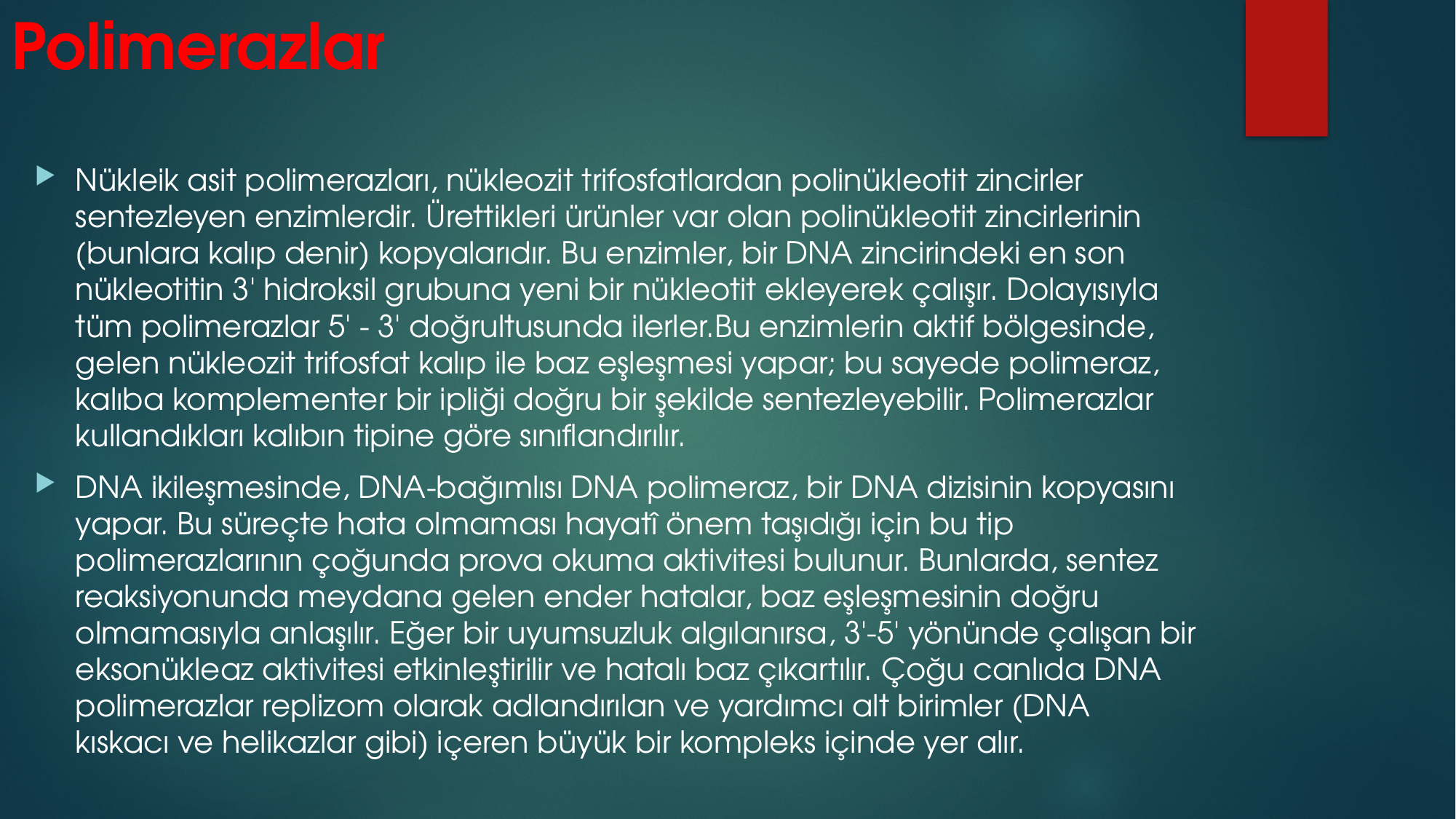

# Polimerazlar
Nükleik asit polimerazları, nükleozit trifosfatlardan polinükleotit zincirler sentezleyen enzimlerdir. Ürettikleri ürünler var olan polinükleotit zincirlerinin (bunlara kalıp denir) kopyalarıdır. Bu enzimler, bir DNA zincirindeki en son nükleotitin 3' hidroksil grubuna yeni bir nükleotit ekleyerek çalışır. Dolayısıyla tüm polimerazlar 5' - 3' doğrultusunda ilerler.Bu enzimlerin aktif bölgesinde, gelen nükleozit trifosfat kalıp ile baz eşleşmesi yapar; bu sayede polimeraz, kalıba komplementer bir ipliği doğru bir şekilde sentezleyebilir. Polimerazlar kullandıkları kalıbın tipine göre sınıflandırılır.
DNA ikileşmesinde, DNA-bağımlısı DNA polimeraz, bir DNA dizisinin kopyasını yapar. Bu süreçte hata olmaması hayatî önem taşıdığı için bu tip polimerazlarının çoğunda prova okuma aktivitesi bulunur. Bunlarda, sentez reaksiyonunda meydana gelen ender hatalar, baz eşleşmesinin doğru olmamasıyla anlaşılır. Eğer bir uyumsuzluk algılanırsa, 3'-5' yönünde çalışan bir eksonükleaz aktivitesi etkinleştirilir ve hatalı baz çıkartılır. Çoğu canlıda DNA polimerazlar replizom olarak adlandırılan ve yardımcı alt birimler (DNA kıskacı ve helikazlar gibi) içeren büyük bir kompleks içinde yer alır.